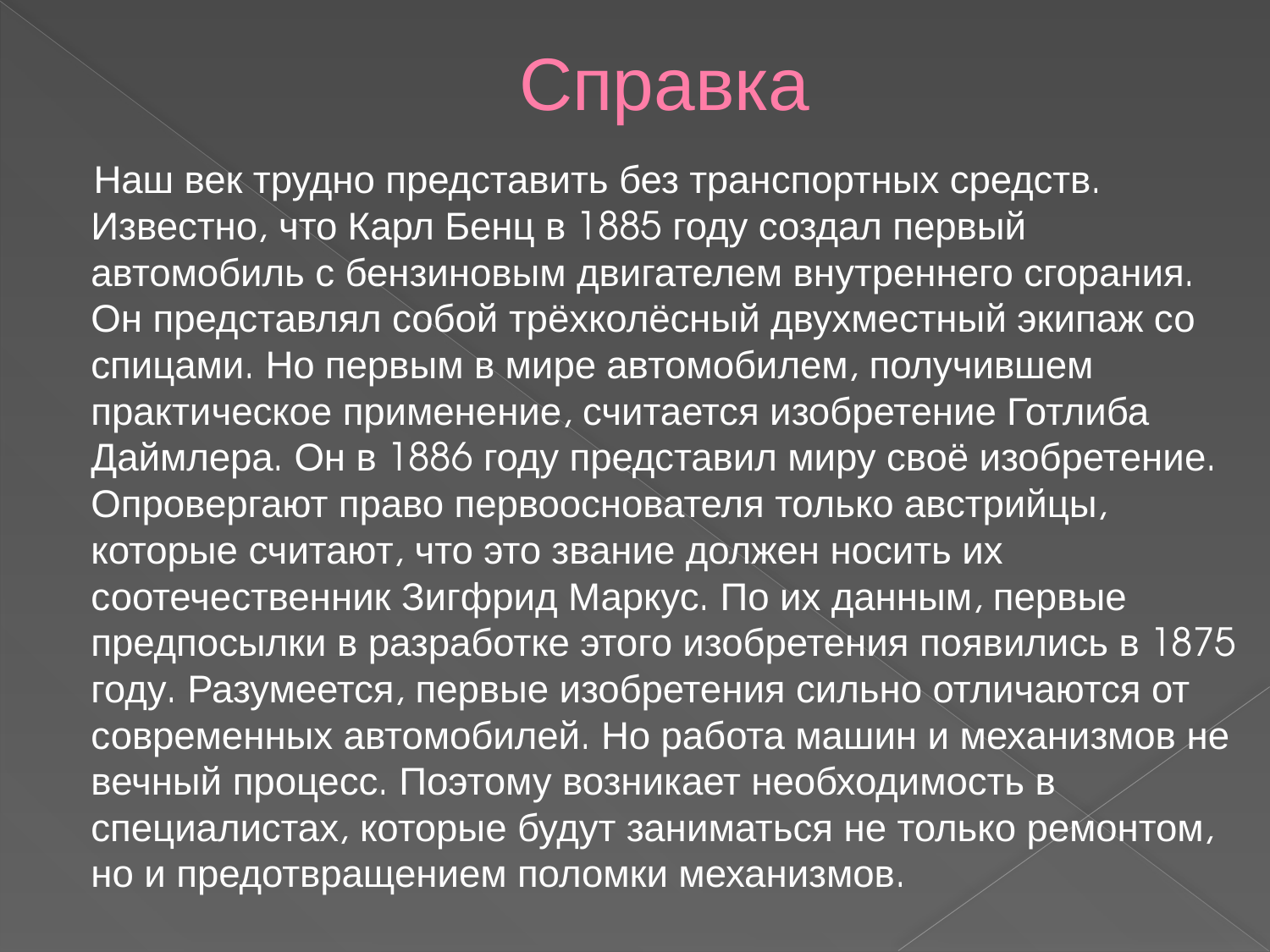

# Справка
     Наш век трудно представить без транспортных средств. Известно, что Карл Бенц в 1885 году создал первый автомобиль с бензиновым двигателем внутреннего сгорания. Он представлял собой трёхколёсный двухместный экипаж со спицами. Но первым в мире автомобилем, получившем практическое применение, считается изобретение Готлиба Даймлера. Он в 1886 году представил миру своё изобретение. Опровергают право первооснователя только австрийцы, которые считают, что это звание должен носить их соотечественник Зигфрид Маркус. По их данным, первые предпосылки в разработке этого изобретения появились в 1875 году. Разумеется, первые изобретения сильно отличаются от современных автомобилей. Но работа машин и механизмов не вечный процесс. Поэтому возникает необходимость в специалистах, которые будут заниматься не только ремонтом, но и предотвращением поломки механизмов.